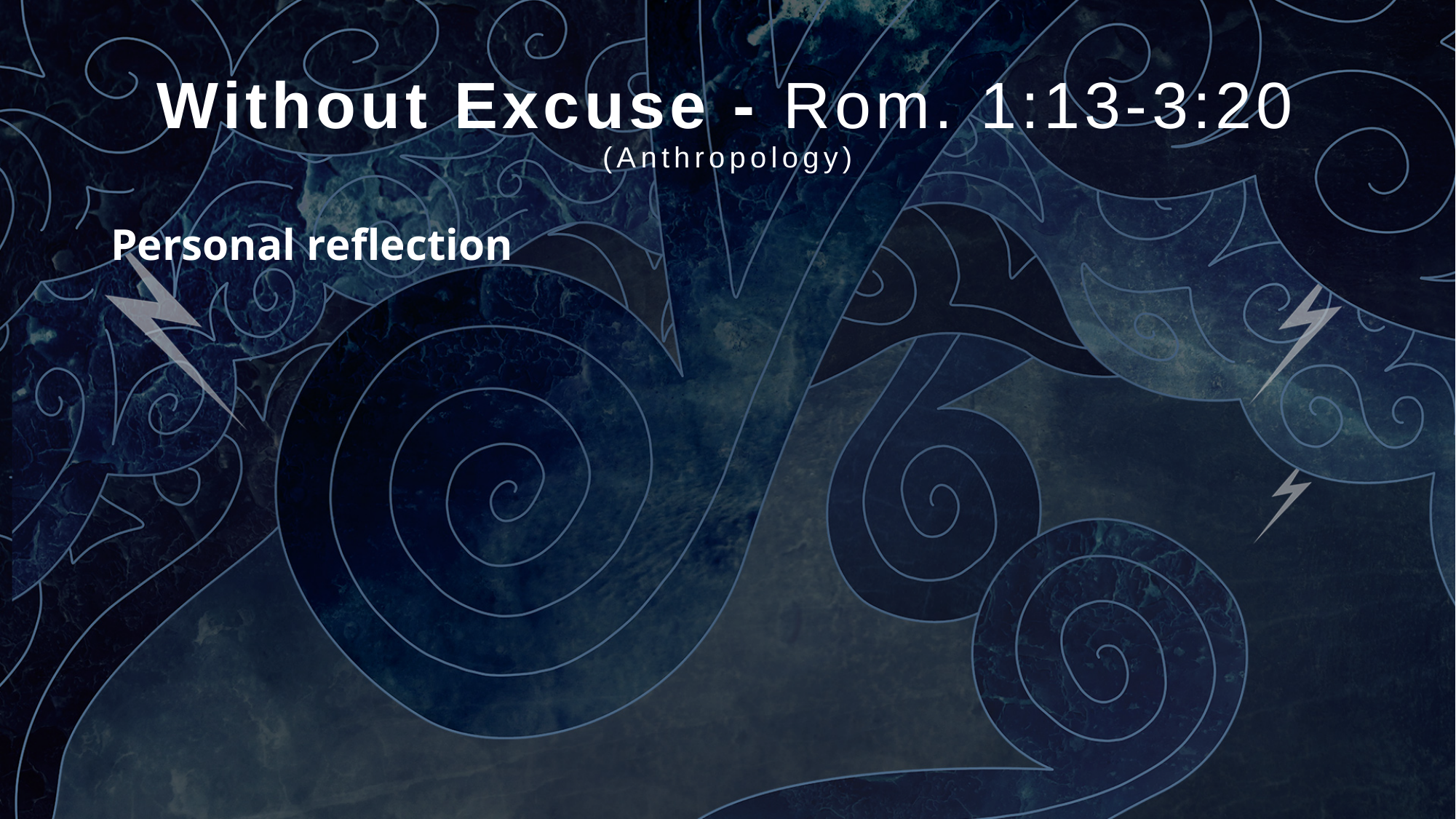

# Without Excuse - Rom. 1:13-3:20 (Anthropology)
Personal reflection